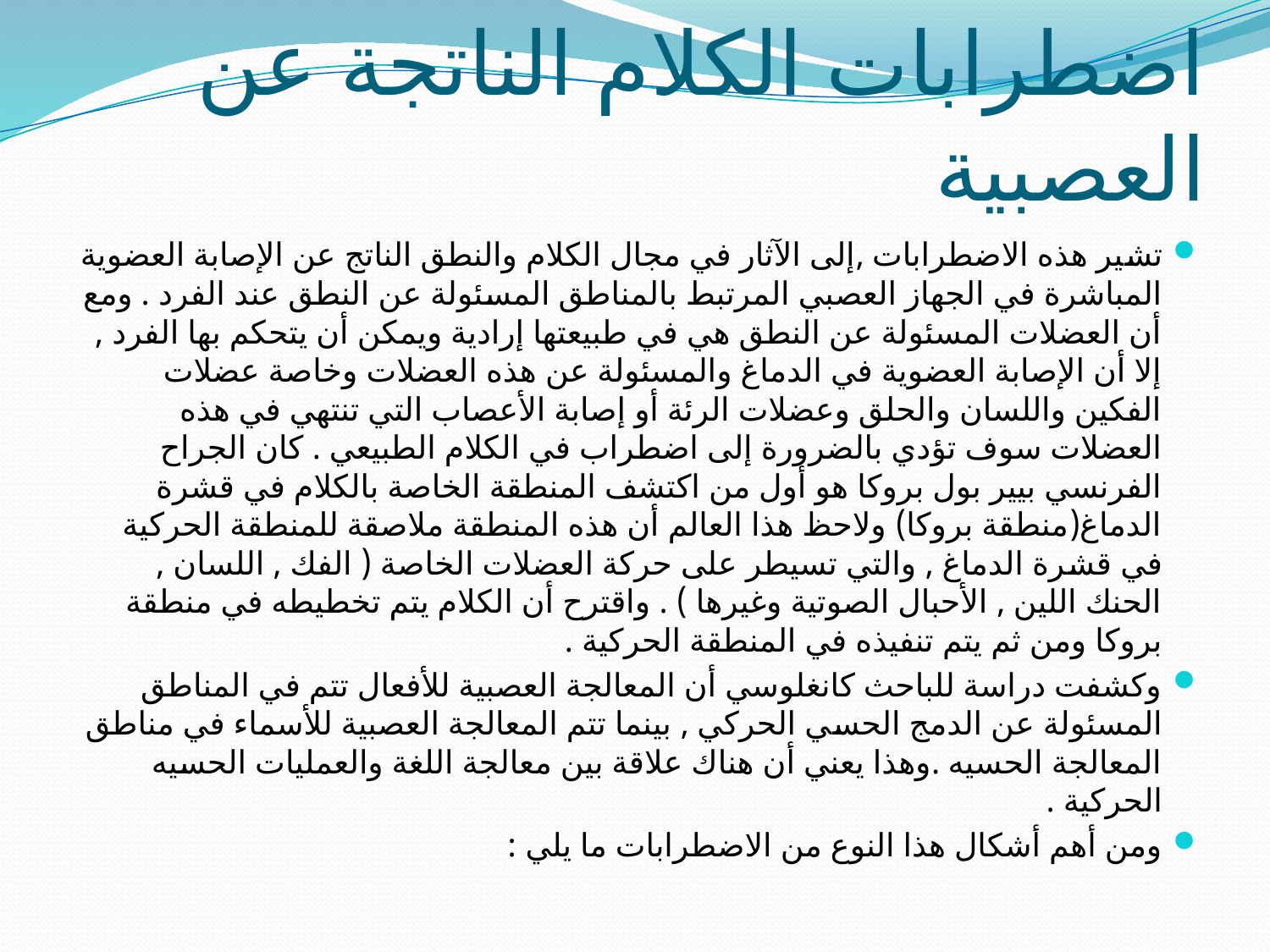

# اضطرابات الكلام الناتجة عن العصبية
تشير هذه الاضطرابات ,إلى الآثار في مجال الكلام والنطق الناتج عن الإصابة العضوية المباشرة في الجهاز العصبي المرتبط بالمناطق المسئولة عن النطق عند الفرد . ومع أن العضلات المسئولة عن النطق هي في طبيعتها إرادية ويمكن أن يتحكم بها الفرد , إلا أن الإصابة العضوية في الدماغ والمسئولة عن هذه العضلات وخاصة عضلات الفكين واللسان والحلق وعضلات الرئة أو إصابة الأعصاب التي تنتهي في هذه العضلات سوف تؤدي بالضرورة إلى اضطراب في الكلام الطبيعي . كان الجراح الفرنسي بيير بول بروكا هو أول من اكتشف المنطقة الخاصة بالكلام في قشرة الدماغ(منطقة بروكا) ولاحظ هذا العالم أن هذه المنطقة ملاصقة للمنطقة الحركية في قشرة الدماغ , والتي تسيطر على حركة العضلات الخاصة ( الفك , اللسان , الحنك اللين , الأحبال الصوتية وغيرها ) . واقترح أن الكلام يتم تخطيطه في منطقة بروكا ومن ثم يتم تنفيذه في المنطقة الحركية .
وكشفت دراسة للباحث كانغلوسي أن المعالجة العصبية للأفعال تتم في المناطق المسئولة عن الدمج الحسي الحركي , بينما تتم المعالجة العصبية للأسماء في مناطق المعالجة الحسيه .وهذا يعني أن هناك علاقة بين معالجة اللغة والعمليات الحسيه الحركية .
ومن أهم أشكال هذا النوع من الاضطرابات ما يلي :